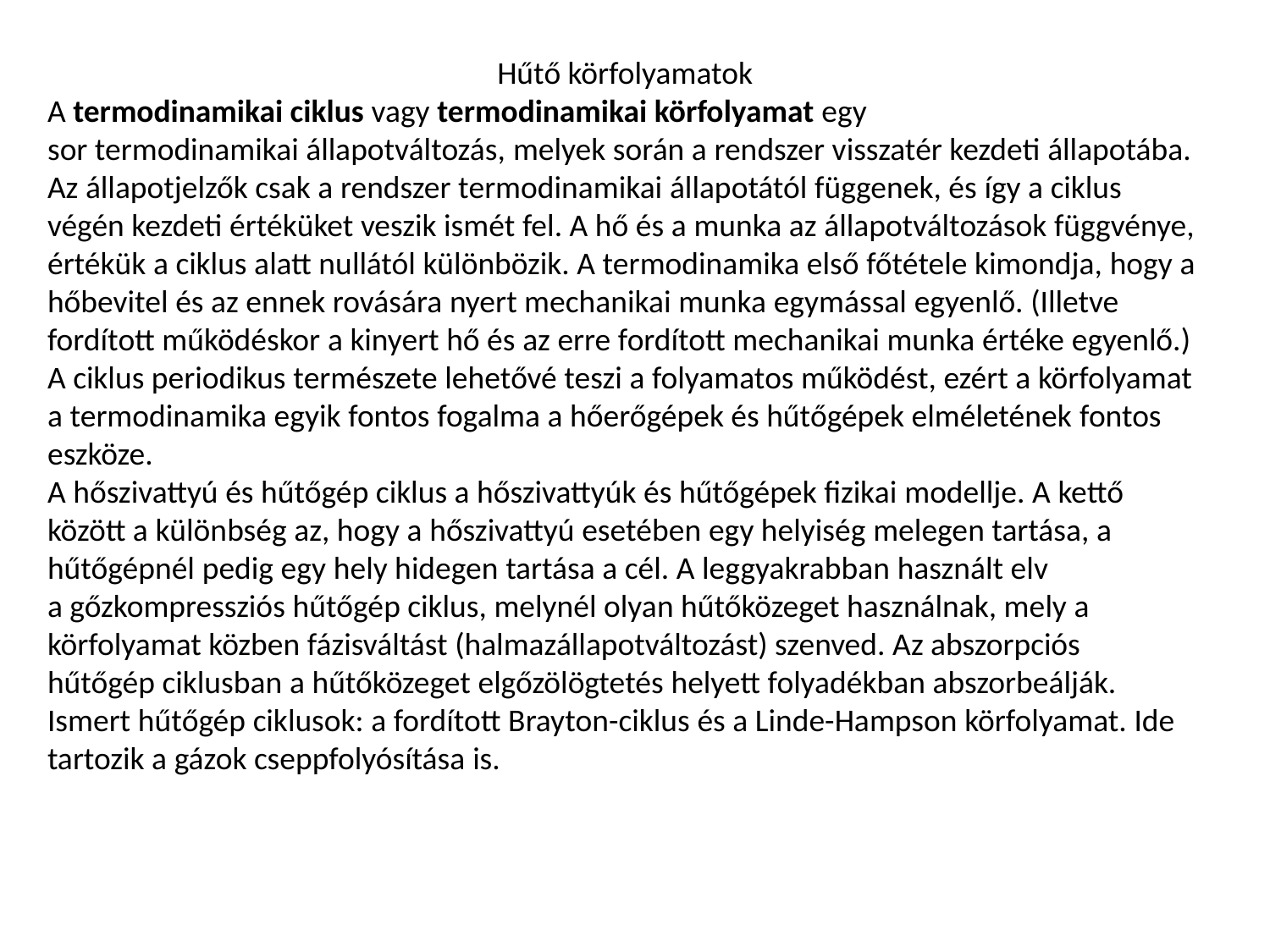

Hűtő körfolyamatok
A termodinamikai ciklus vagy termodinamikai körfolyamat egy sor termodinamikai állapotváltozás, melyek során a rendszer visszatér kezdeti állapotába. Az állapotjelzők csak a rendszer termodinamikai állapotától függenek, és így a ciklus végén kezdeti értéküket veszik ismét fel. A hő és a munka az állapotváltozások függvénye, értékük a ciklus alatt nullától különbözik. A termodinamika első főtétele kimondja, hogy a hőbevitel és az ennek rovására nyert mechanikai munka egymással egyenlő. (Illetve fordított működéskor a kinyert hő és az erre fordított mechanikai munka értéke egyenlő.) A ciklus periodikus természete lehetővé teszi a folyamatos működést, ezért a körfolyamat a termodinamika egyik fontos fogalma a hőerőgépek és hűtőgépek elméletének fontos eszköze.
A hőszivattyú és hűtőgép ciklus a hőszivattyúk és hűtőgépek fizikai modellje. A kettő között a különbség az, hogy a hőszivattyú esetében egy helyiség melegen tartása, a hűtőgépnél pedig egy hely hidegen tartása a cél. A leggyakrabban használt elv a gőzkompressziós hűtőgép ciklus, melynél olyan hűtőközeget használnak, mely a körfolyamat közben fázisváltást (halmazállapotváltozást) szenved. Az abszorpciós hűtőgép ciklusban a hűtőközeget elgőzölögtetés helyett folyadékban abszorbeálják. Ismert hűtőgép ciklusok: a fordított Brayton-ciklus és a Linde-Hampson körfolyamat. Ide tartozik a gázok cseppfolyósítása is.